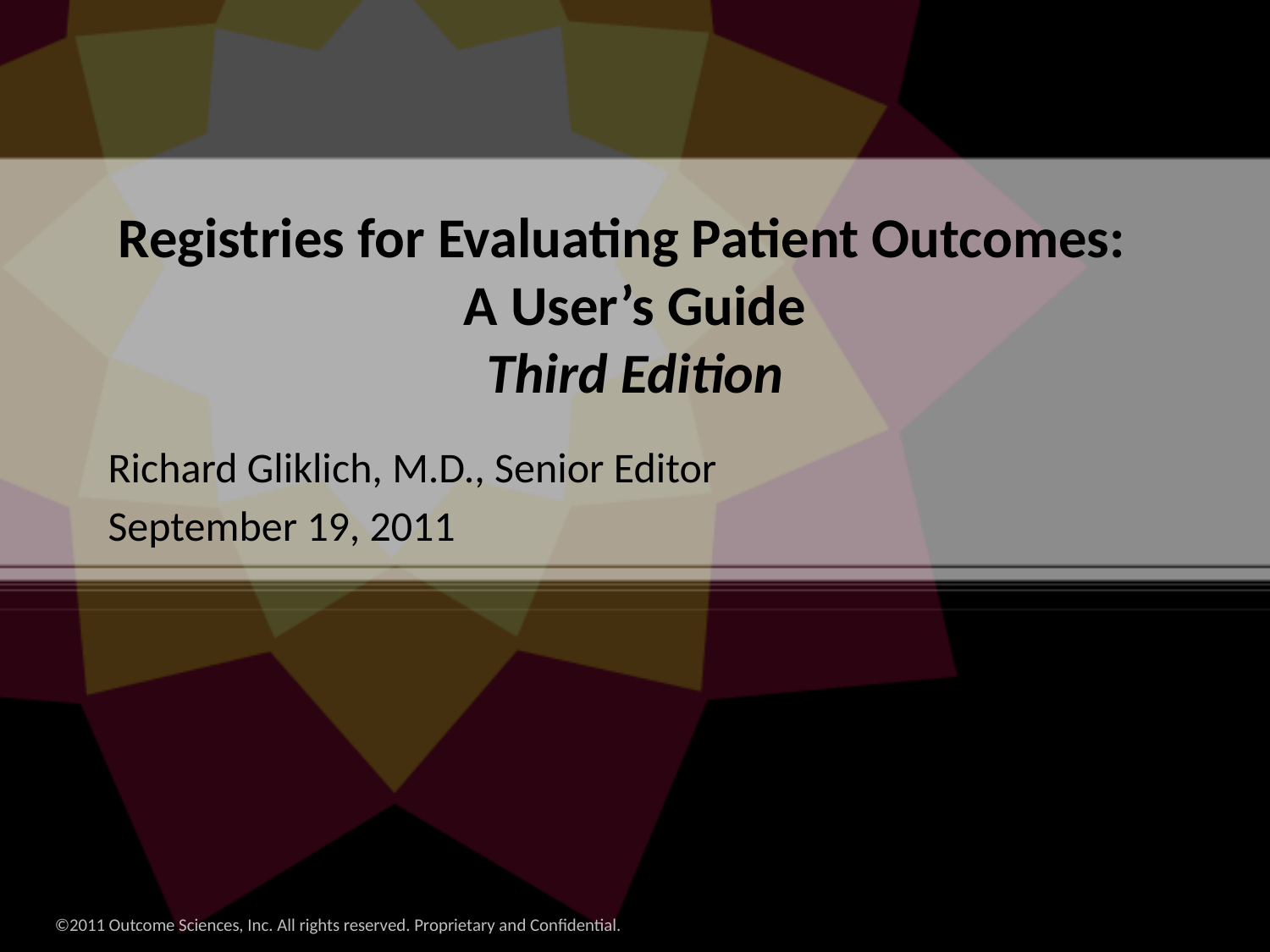

# Registries for Evaluating Patient Outcomes: A User’s Guide Third Edition
Richard Gliklich, M.D., Senior Editor
September 19, 2011